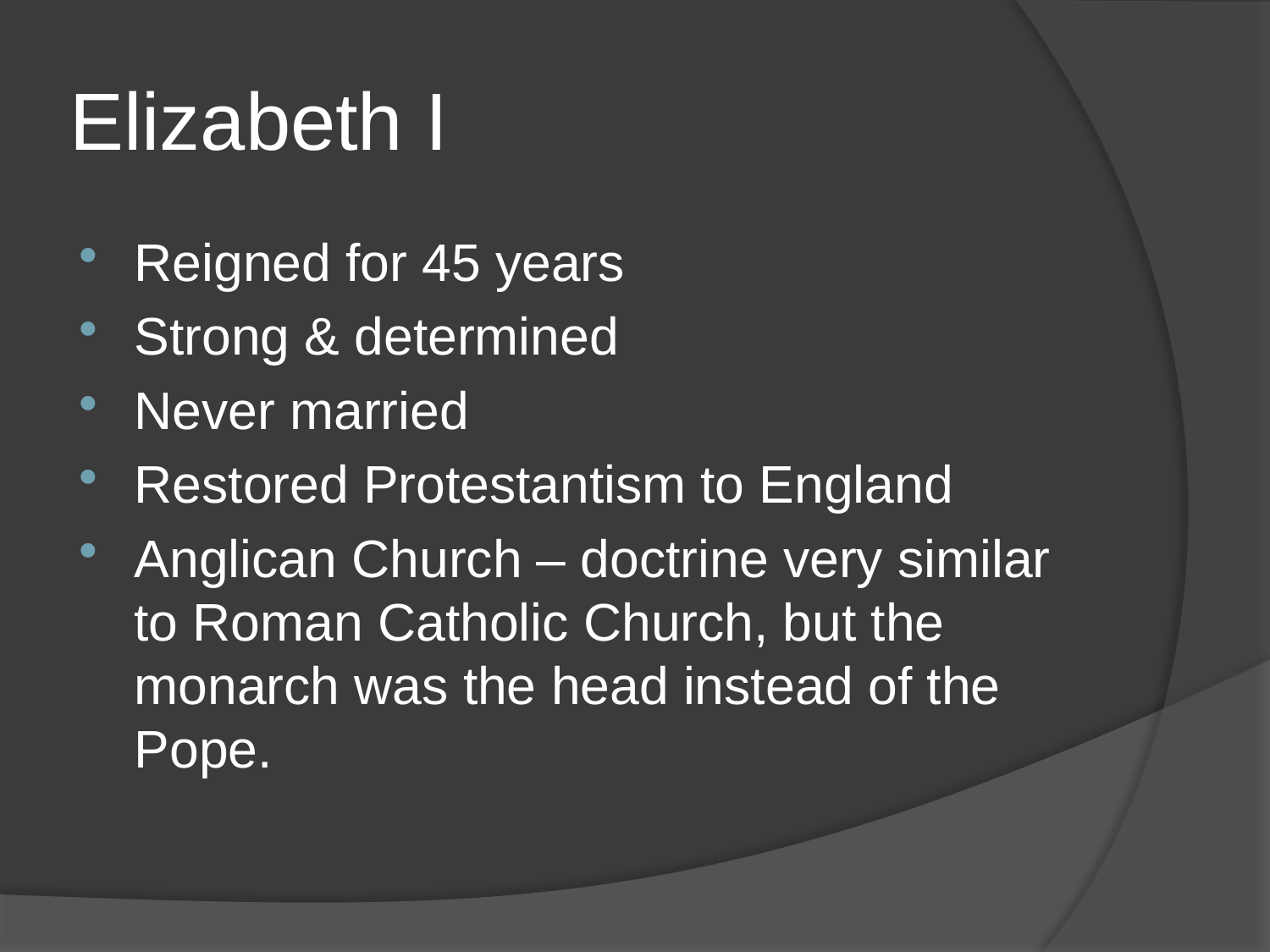

# Elizabeth I
Reigned for 45 years
Strong & determined
Never married
Restored Protestantism to England
Anglican Church – doctrine very similar to Roman Catholic Church, but the monarch was the head instead of the Pope.